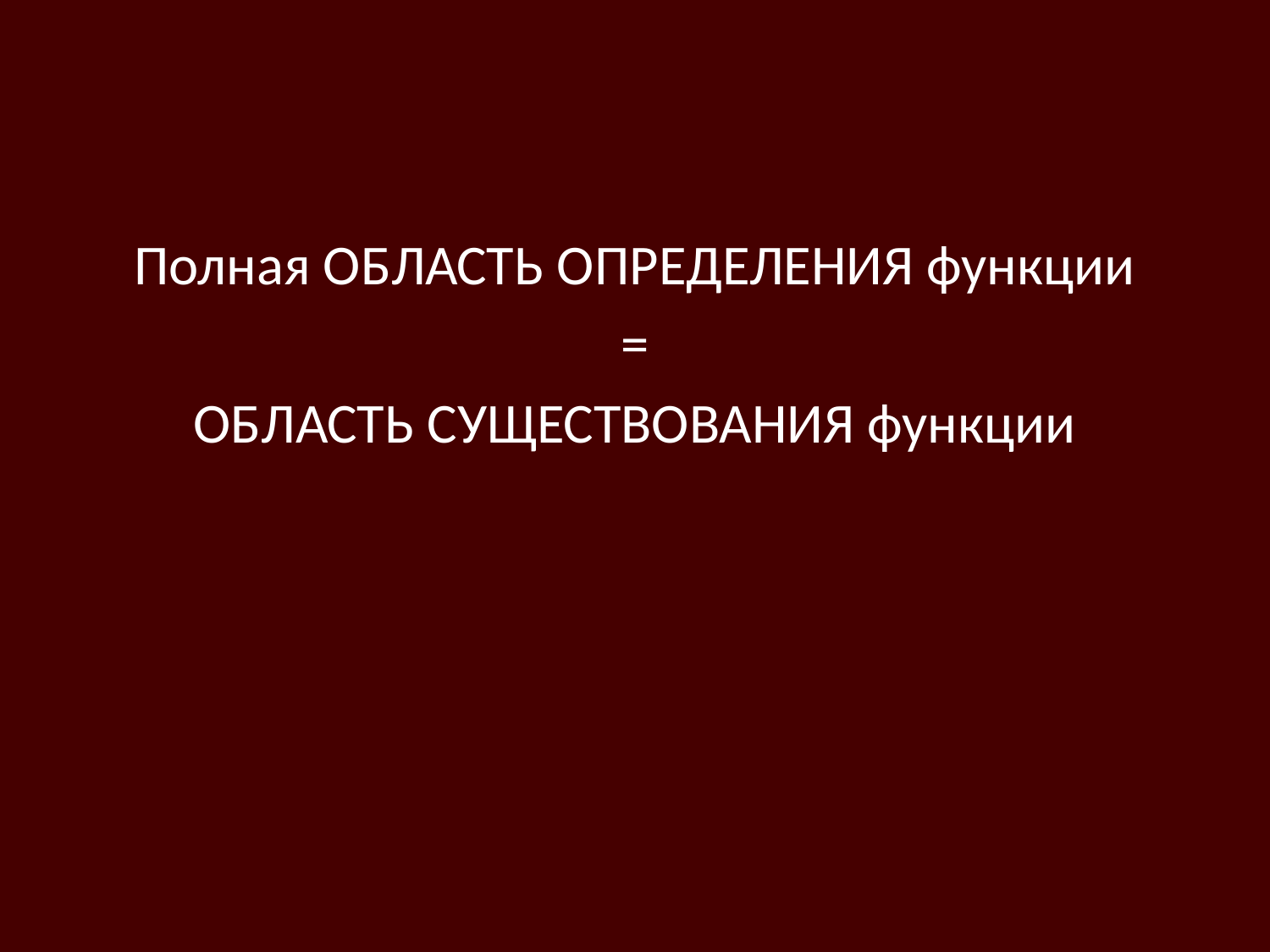

#
Полная ОБЛАСТЬ ОПРЕДЕЛЕНИЯ функции
=
ОБЛАСТЬ СУЩЕСТВОВАНИЯ функции